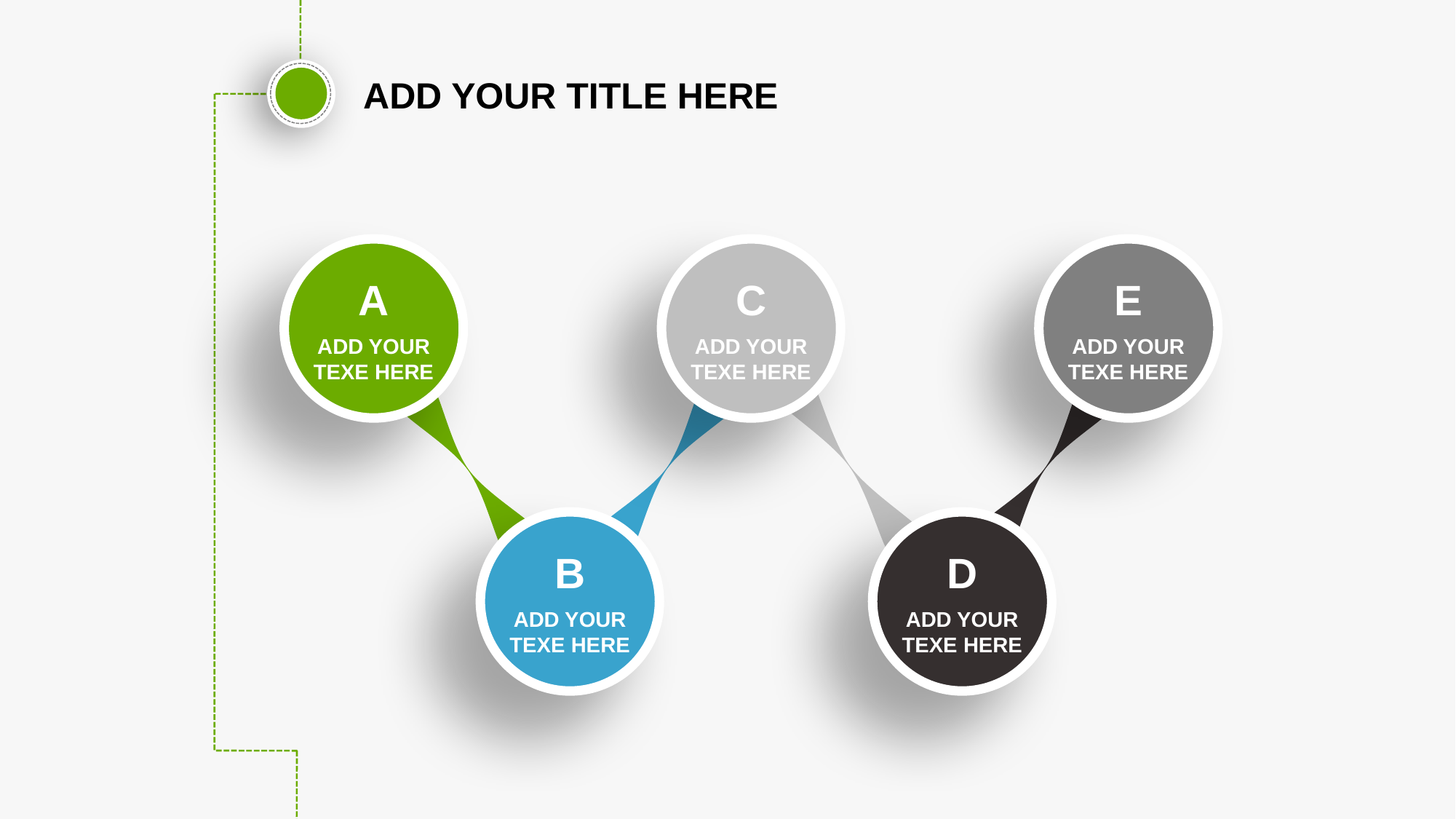

ADD YOUR TITLE HERE

A
ADD YOUR TEXE HERE
C
ADD YOUR TEXE HERE
E
ADD YOUR TEXE HERE

B
ADD YOUR TEXE HERE
D
ADD YOUR TEXE HERE